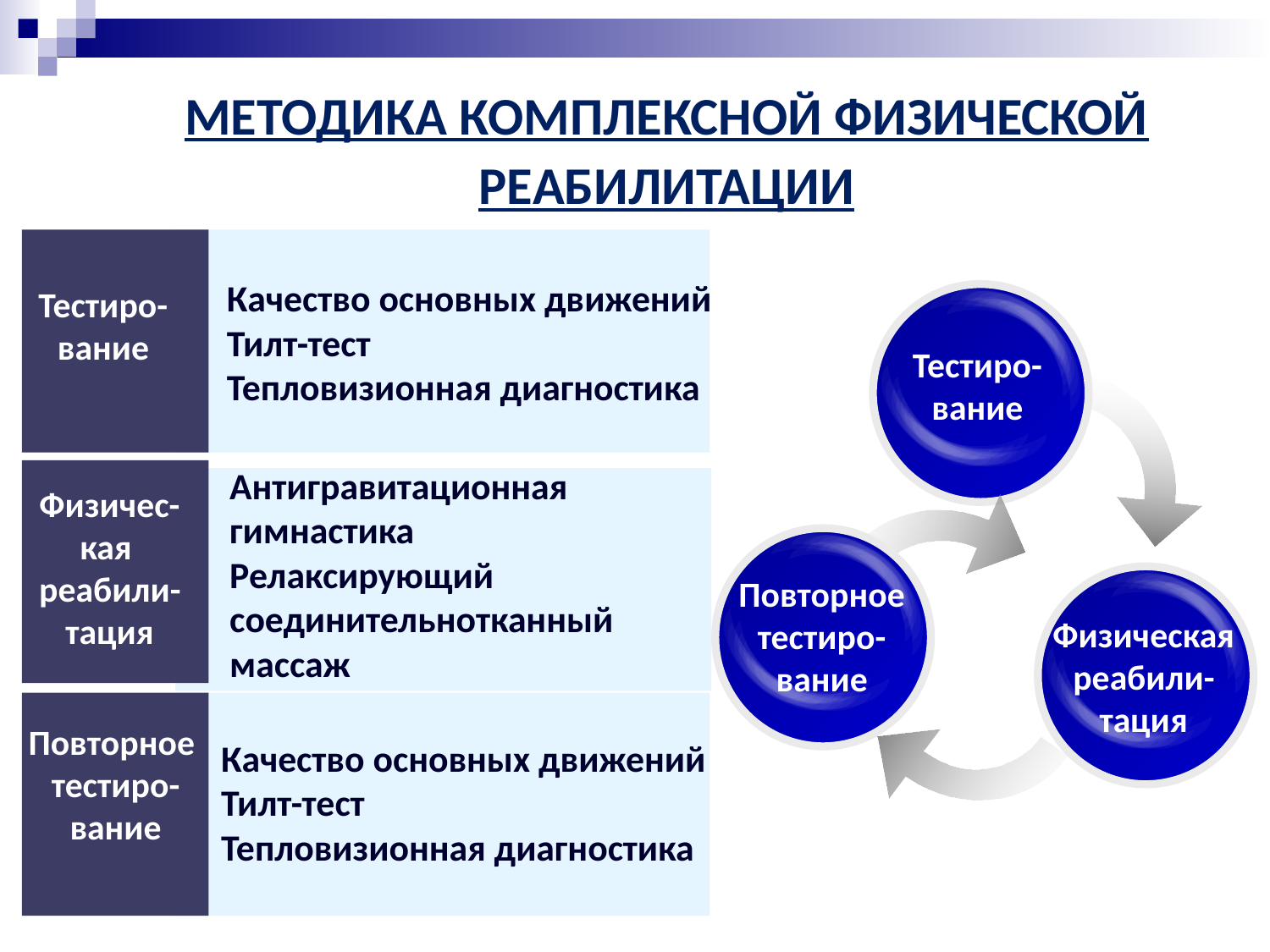

# Методика комплексной физической реабилитации

Качество основных движений
Тилт-тест
Тепловизионная диагностика
Тестиро-вание

Тестиро-вание

Антигравитационная гимнастика
Релаксирующий соединительнотканный массаж

Физичес-кая
реабили-тация

Повторное
тестиро-вание

Физическая
реабили-тация

Повторное
тестиро-вание
Качество основных движений
Тилт-тест
Тепловизионная диагностика